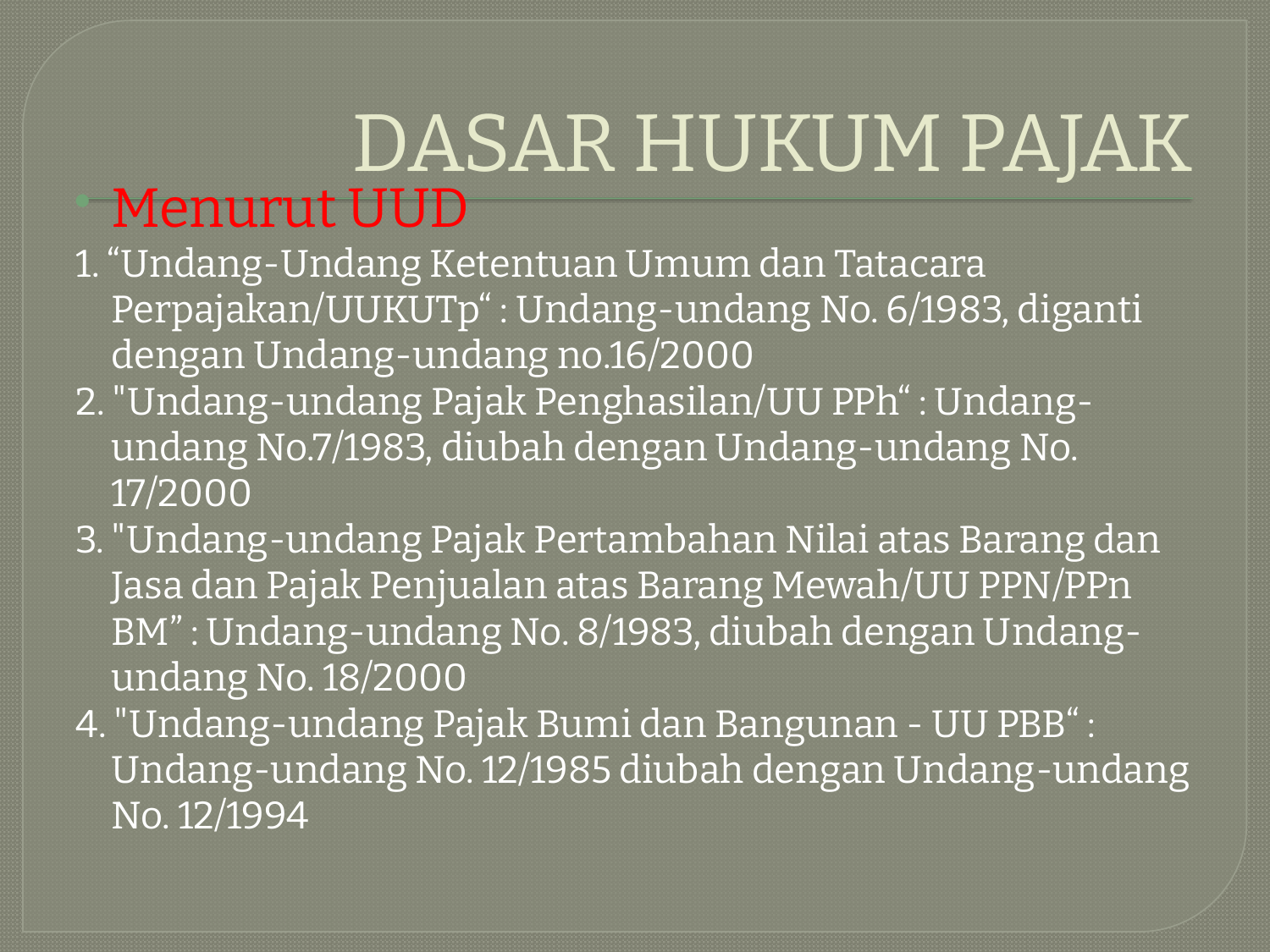

# DASAR HUKUM PAJAK
Menurut UUD
1. “Undang-Undang Ketentuan Umum dan Tatacara Perpajakan/UUKUTp“ : Undang-undang No. 6/1983, diganti dengan Undang-undang no.16/2000
2. "Undang-undang Pajak Penghasilan/UU PPh“ : Undang-undang No.7/1983, diubah dengan Undang-undang No. 17/2000
3. "Undang-undang Pajak Pertambahan Nilai atas Barang dan Jasa dan Pajak Penjualan atas Barang Mewah/UU PPN/PPn BM” : Undang-undang No. 8/1983, diubah dengan Undang-undang No. 18/2000
4. "Undang-undang Pajak Bumi dan Bangunan - UU PBB“ : Undang-undang No. 12/1985 diubah dengan Undang-undang No. 12/1994